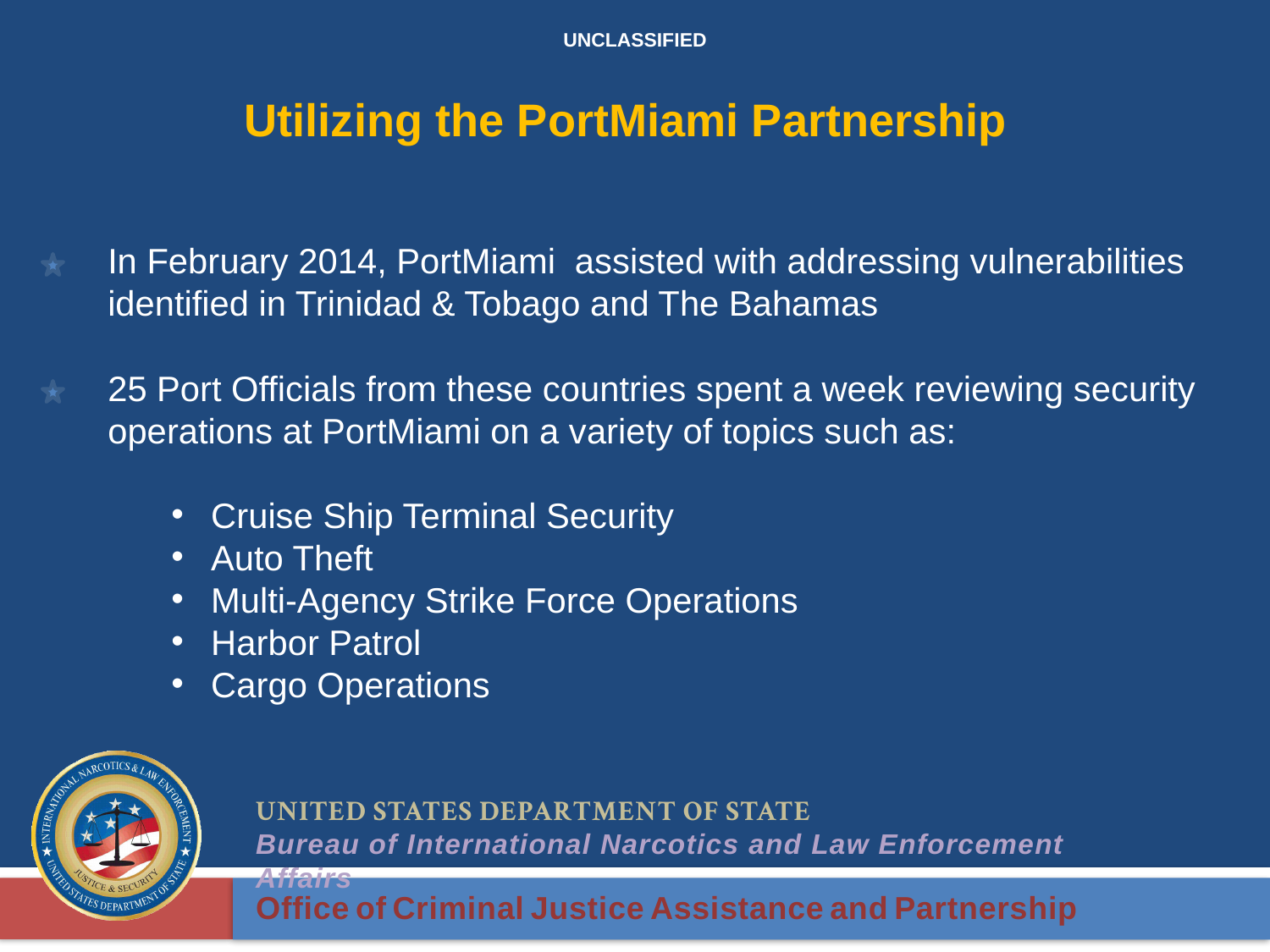

Utilizing the PortMiami Partnership
In February 2014, PortMiami  assisted with addressing vulnerabilities identified in Trinidad & Tobago and The Bahamas

25 Port Officials from these countries spent a week reviewing security operations at PortMiami on a variety of topics such as:

Cruise Ship Terminal Security
Auto Theft
Multi-Agency Strike Force Operations
Harbor Patrol
Cargo Operations